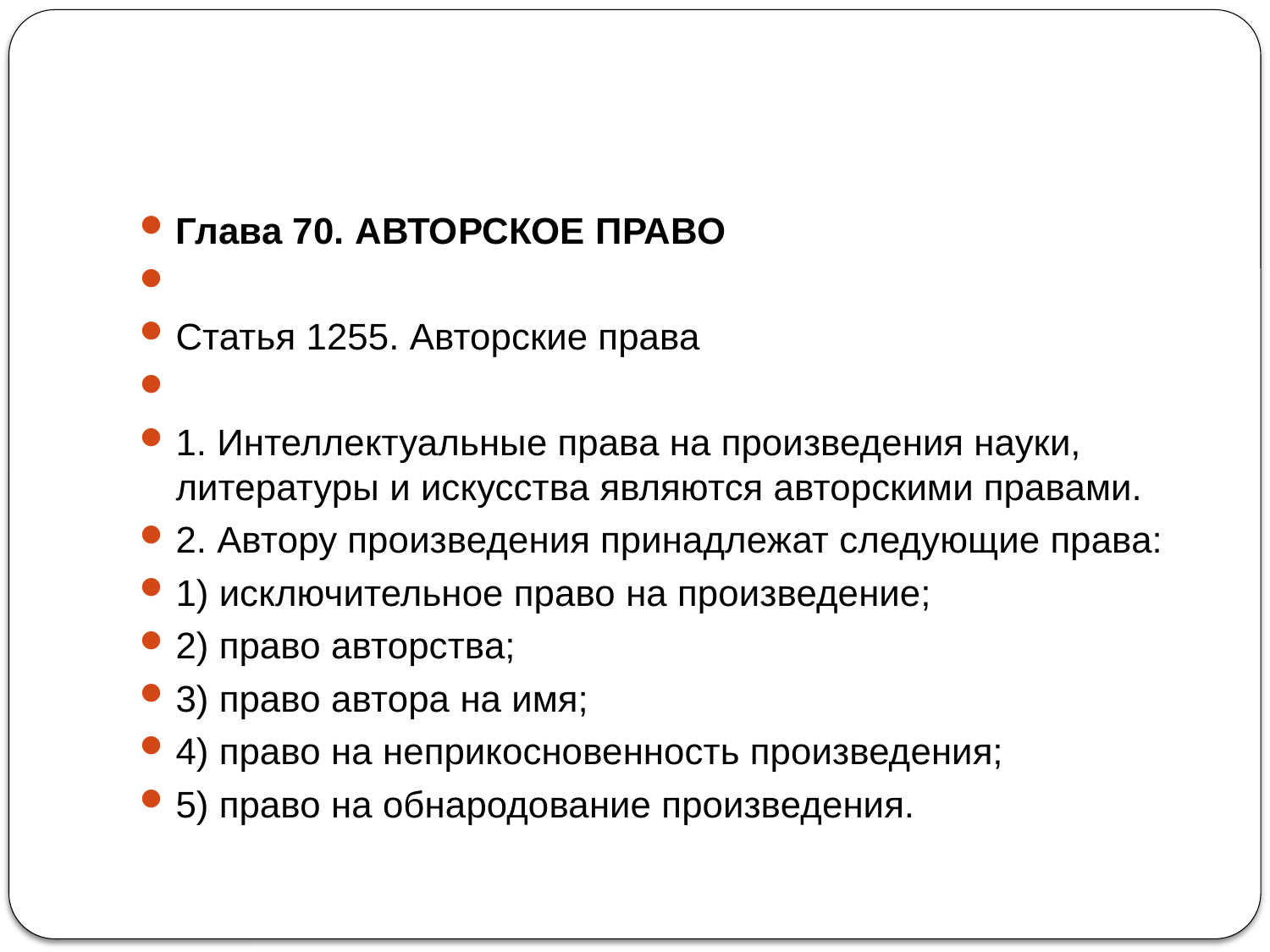

#
Глава 70. АВТОРСКОЕ ПРАВО

Статья 1255. Авторские права

1. Интеллектуальные права на произведения науки, литературы и искусства являются авторскими правами.
2. Автору произведения принадлежат следующие права:
1) исключительное право на произведение;
2) право авторства;
3) право автора на имя;
4) право на неприкосновенность произведения;
5) право на обнародование произведения.